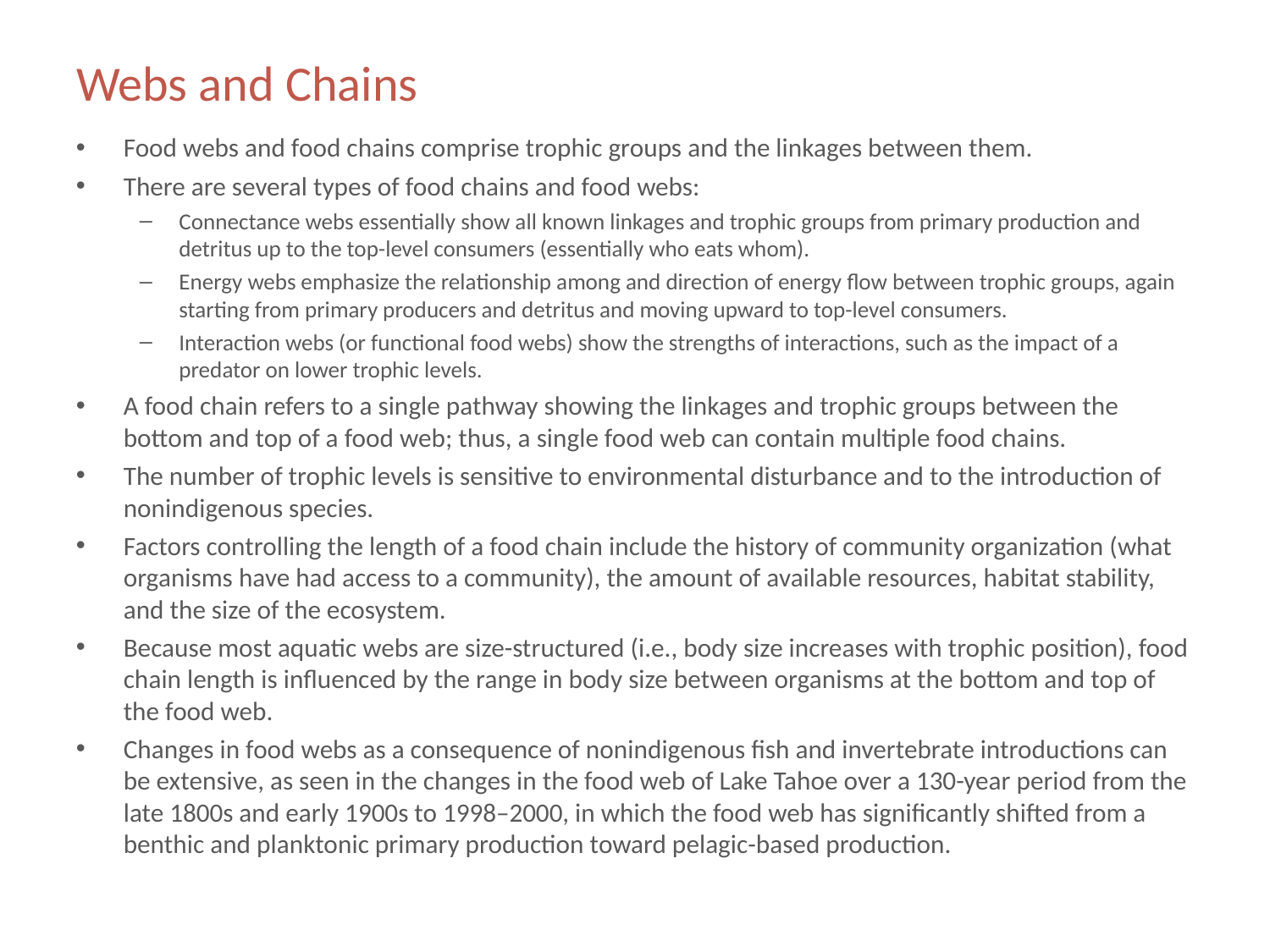

# Webs and Chains
Food webs and food chains comprise trophic groups and the linkages between them.
There are several types of food chains and food webs:
Connectance webs essentially show all known linkages and trophic groups from primary production and detritus up to the top-level consumers (essentially who eats whom).
Energy webs emphasize the relationship among and direction of energy flow between trophic groups, again starting from primary producers and detritus and moving upward to top-level consumers.
Interaction webs (or functional food webs) show the strengths of interactions, such as the impact of a predator on lower trophic levels.
A food chain refers to a single pathway showing the linkages and trophic groups between the bottom and top of a food web; thus, a single food web can contain multiple food chains.
The number of trophic levels is sensitive to environmental disturbance and to the introduction of nonindigenous species.
Factors controlling the length of a food chain include the history of community organization (what organisms have had access to a community), the amount of available resources, habitat stability, and the size of the ecosystem.
Because most aquatic webs are size-structured (i.e., body size increases with trophic position), food chain length is influenced by the range in body size between organisms at the bottom and top of the food web.
Changes in food webs as a consequence of nonindigenous fish and invertebrate introductions can be extensive, as seen in the changes in the food web of Lake Tahoe over a 130-year period from the late 1800s and early 1900s to 1998–2000, in which the food web has significantly shifted from a benthic and planktonic primary production toward pelagic-based production.